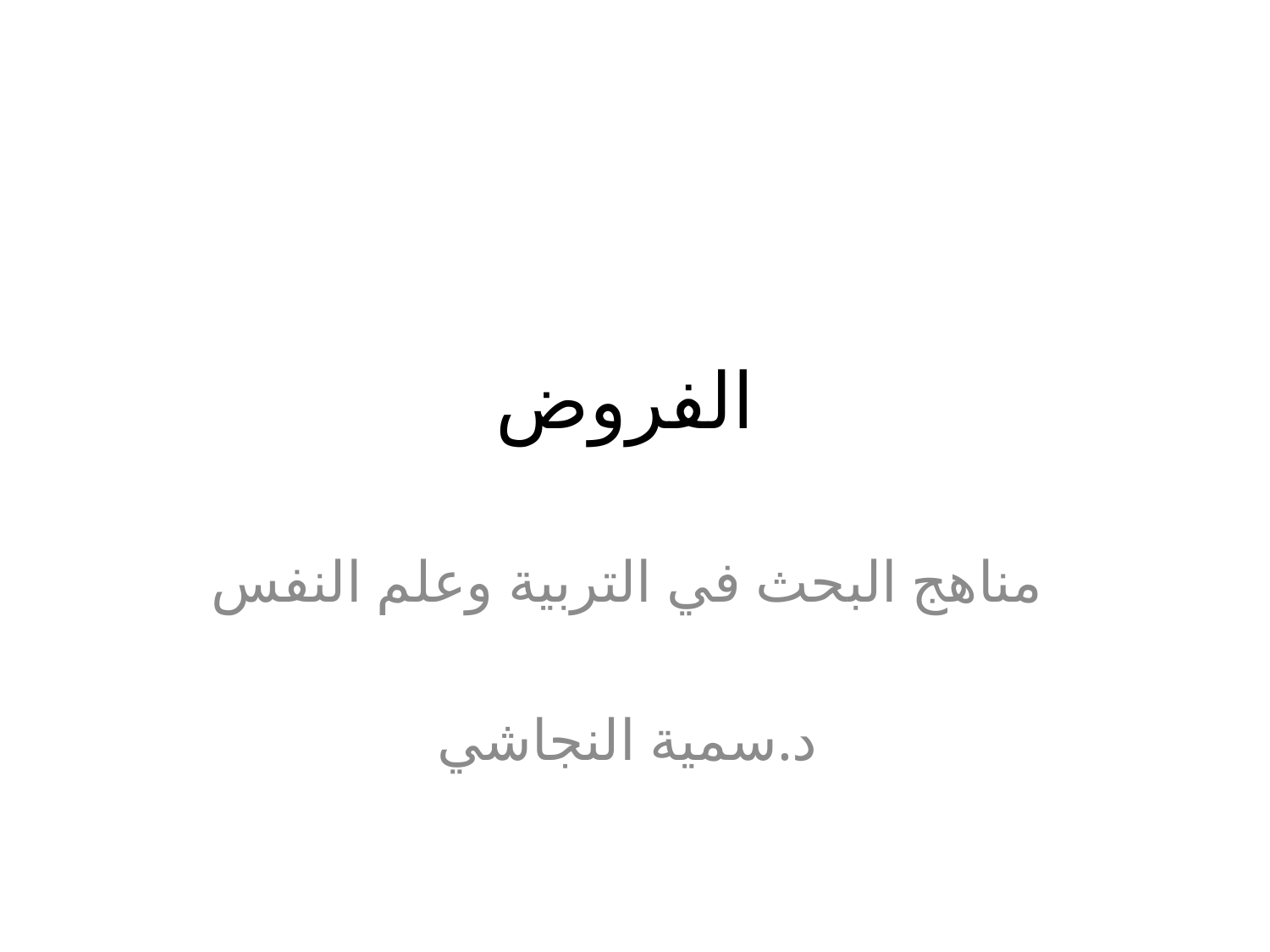

# الفروض
مناهج البحث في التربية وعلم النفس

د.سمية النجاشي